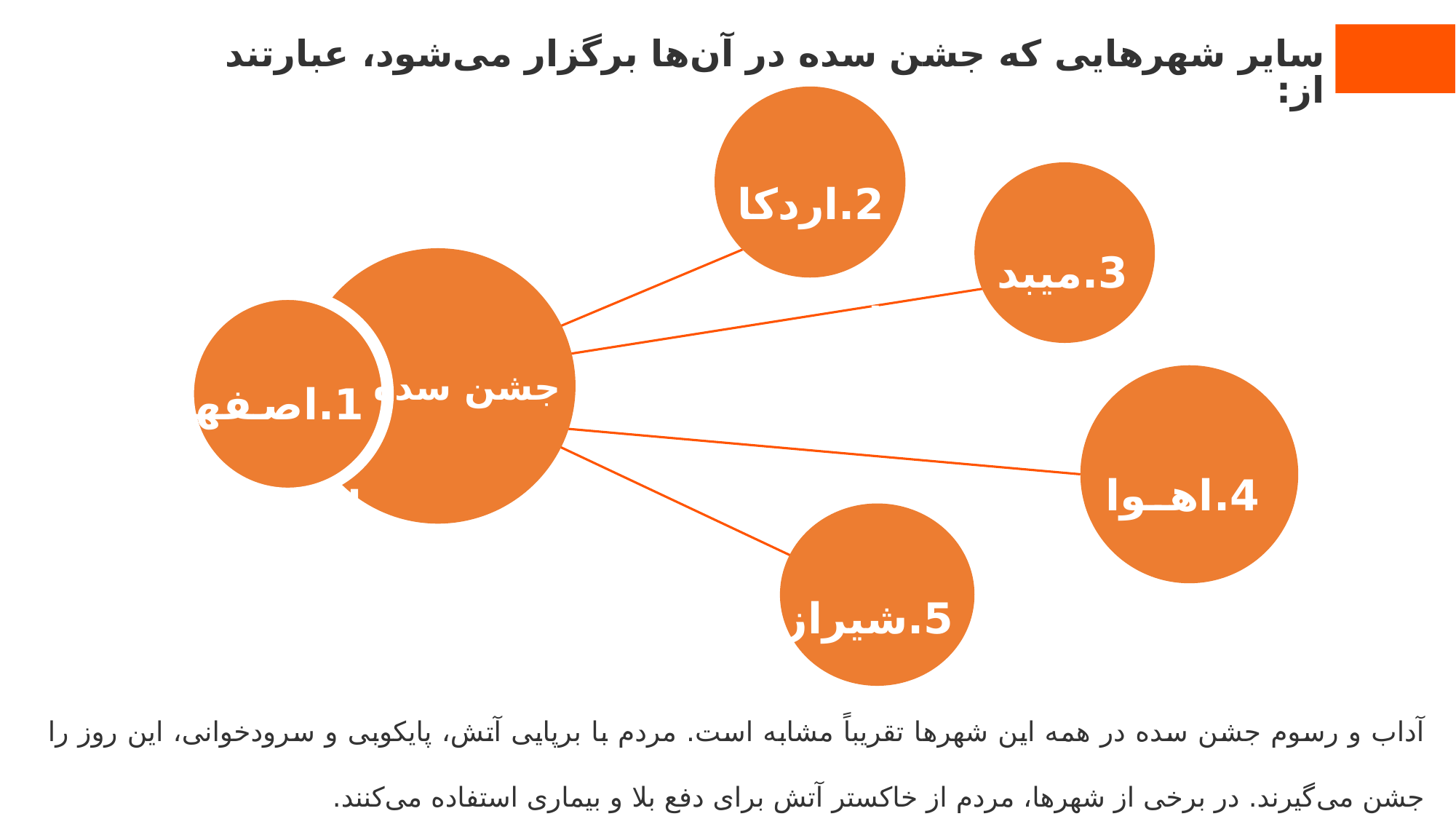

سایر شهرهایی که جشن سده در آن‌ها برگزار می‌شود، عبارتند از:

2.اردکان

3.میبد

1.اصفهان

جشن سده
4.اهواز

5.شیراز
آداب و رسوم جشن سده در همه این شهرها تقریباً مشابه است. مردم با برپایی آتش، پایکوبی و سرودخوانی، این روز را جشن می‌گیرند. در برخی از شهرها، مردم از خاکستر آتش برای دفع بلا و بیماری استفاده می‌کنند.